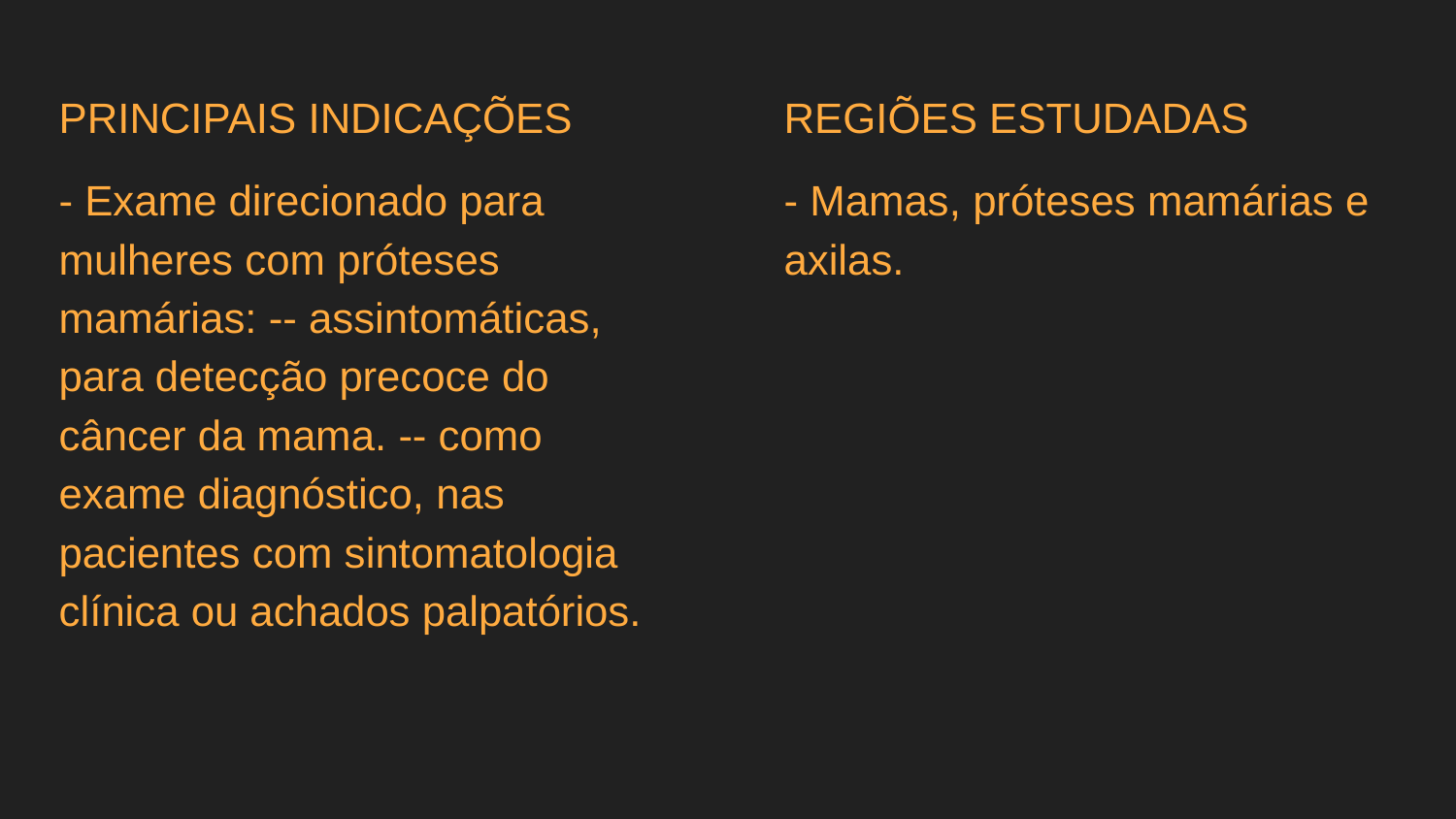

PRINCIPAIS INDICAÇÕES
- Exame direcionado para mulheres com próteses mamárias: -- assintomáticas, para detecção precoce do câncer da mama. -- como exame diagnóstico, nas pacientes com sintomatologia clínica ou achados palpatórios.
REGIÕES ESTUDADAS
- Mamas, próteses mamárias e axilas.